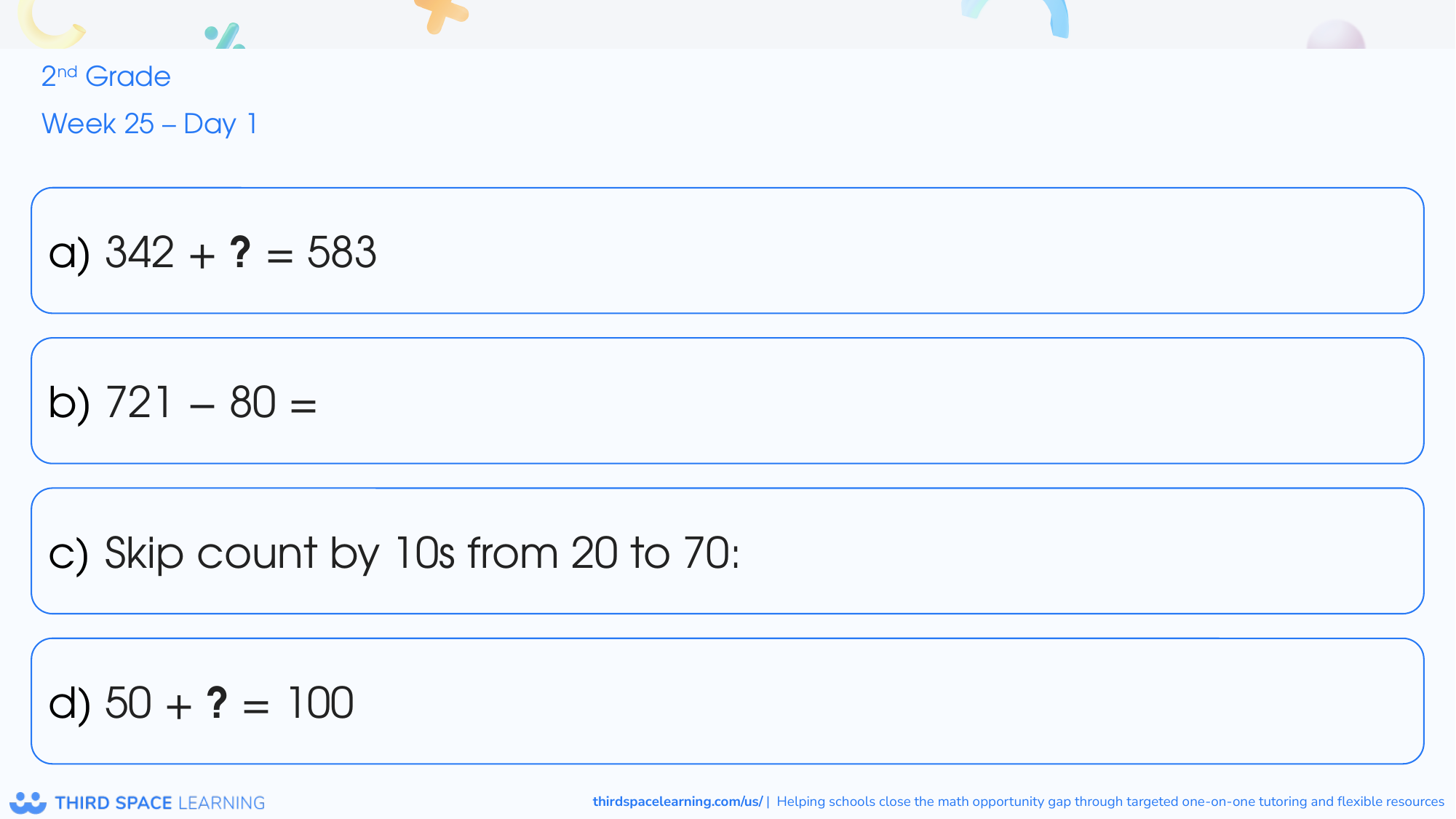

2nd Grade
Week 25 – Day 1
342 + ? = 583
721 − 80 =
Skip count by 10s from 20 to 70:
50 + ? = 100